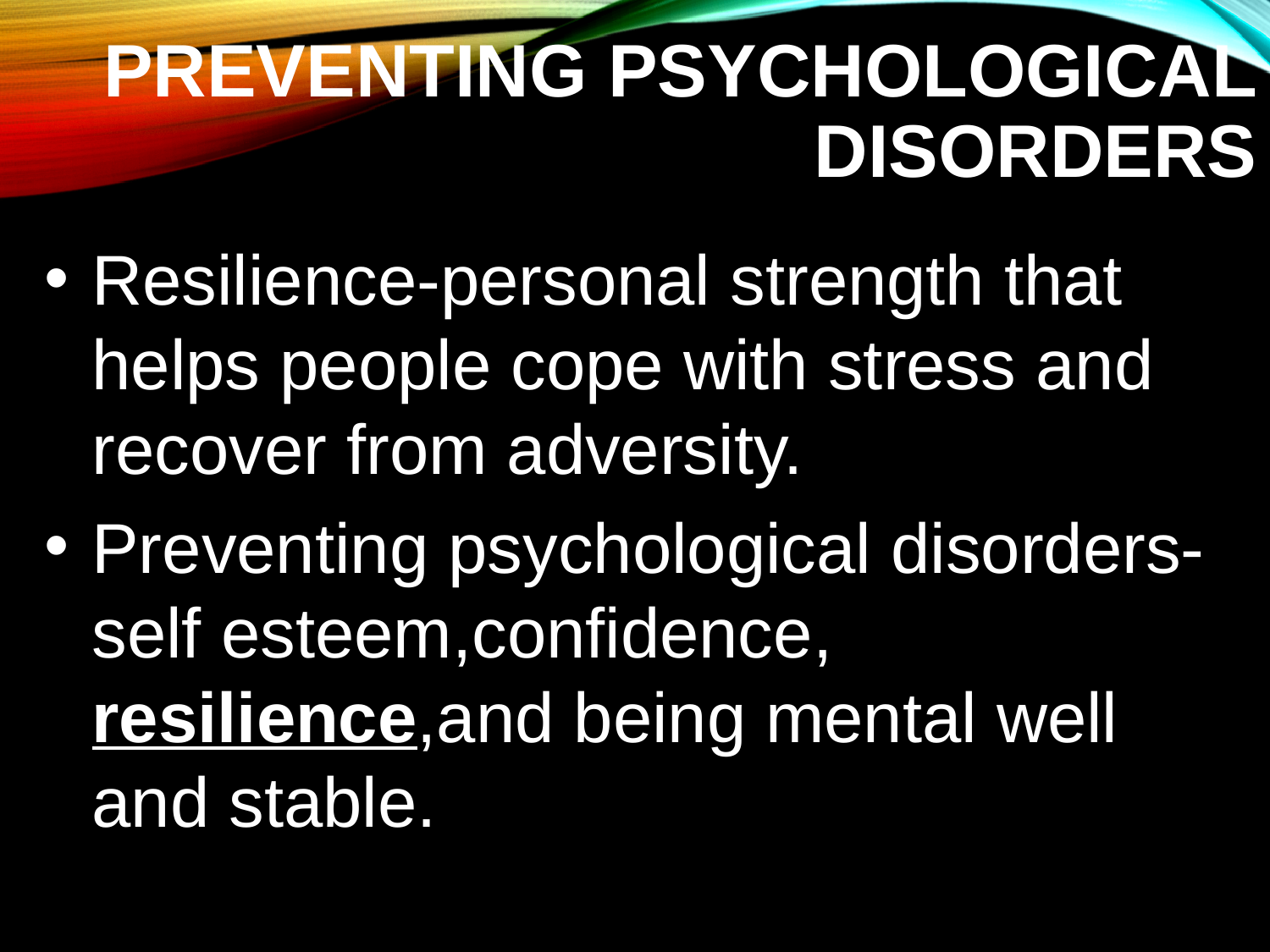

# Preventing Psychological Disorders
Resilience-personal strength that helps people cope with stress and recover from adversity.
Preventing psychological disorders-self esteem,confidence, resilience,and being mental well and stable.